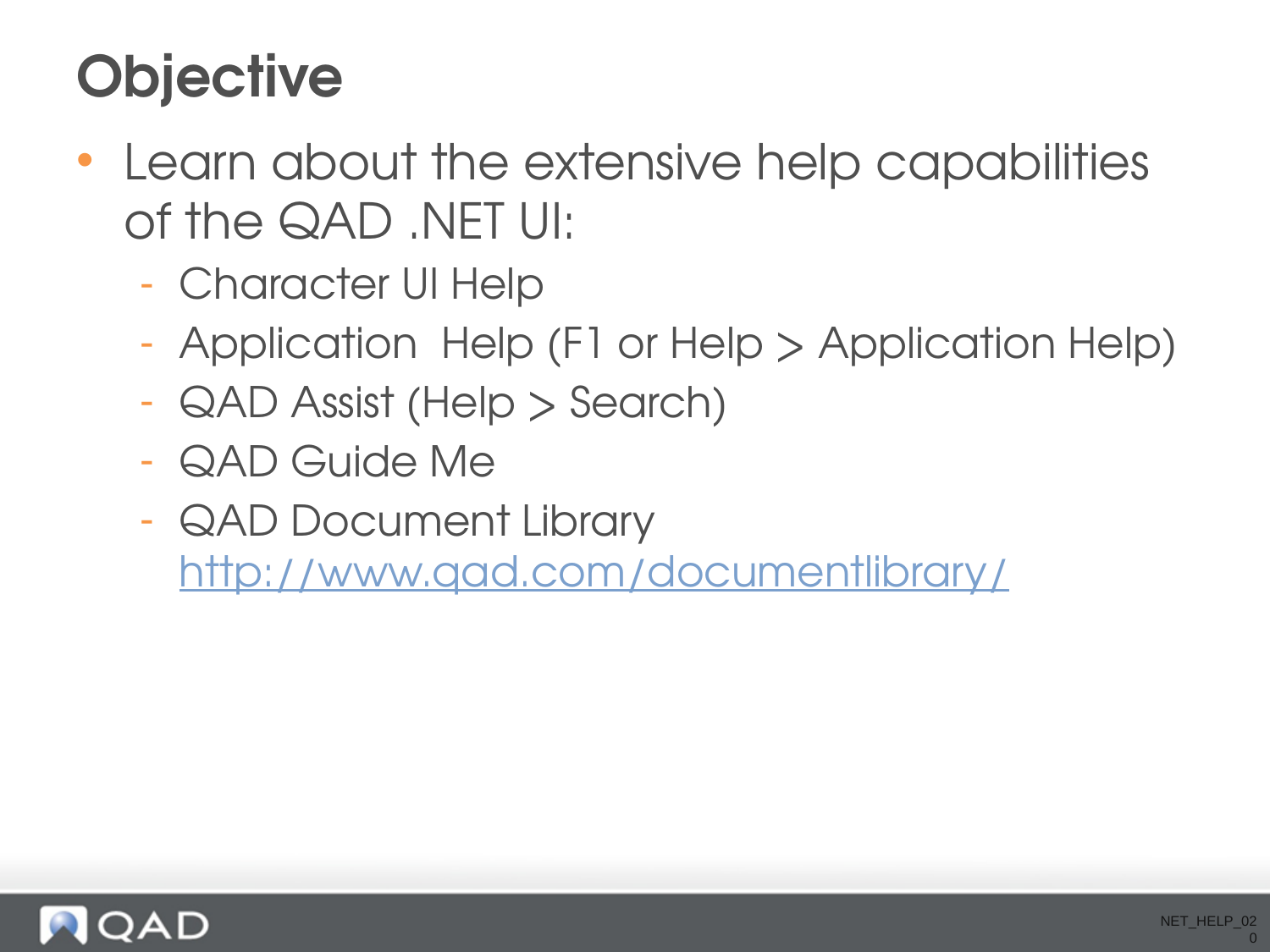

# Objective
Learn about the extensive help capabilities of the QAD .NET UI:
Character UI Help
Application  Help (F1 or Help > Application Help)
QAD Assist (Help > Search)
QAD Guide Me
QAD Document Library
http://www.qad.com/documentlibrary/

NET_HELP_020